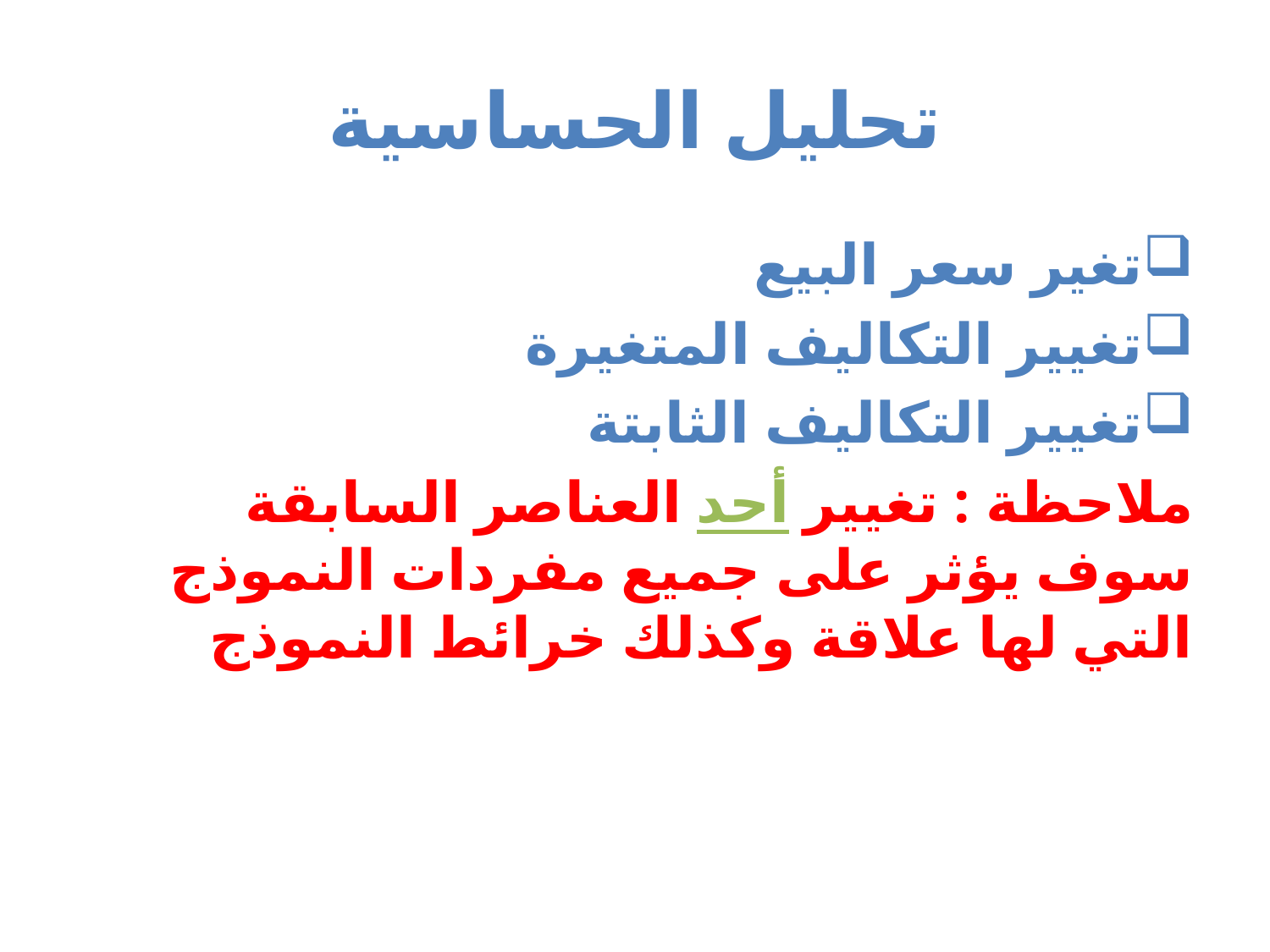

# تحليل الحساسية
تغير سعر البيع
تغيير التكاليف المتغيرة
تغيير التكاليف الثابتة
ملاحظة : تغيير أحد العناصر السابقة سوف يؤثر على جميع مفردات النموذج التي لها علاقة وكذلك خرائط النموذج